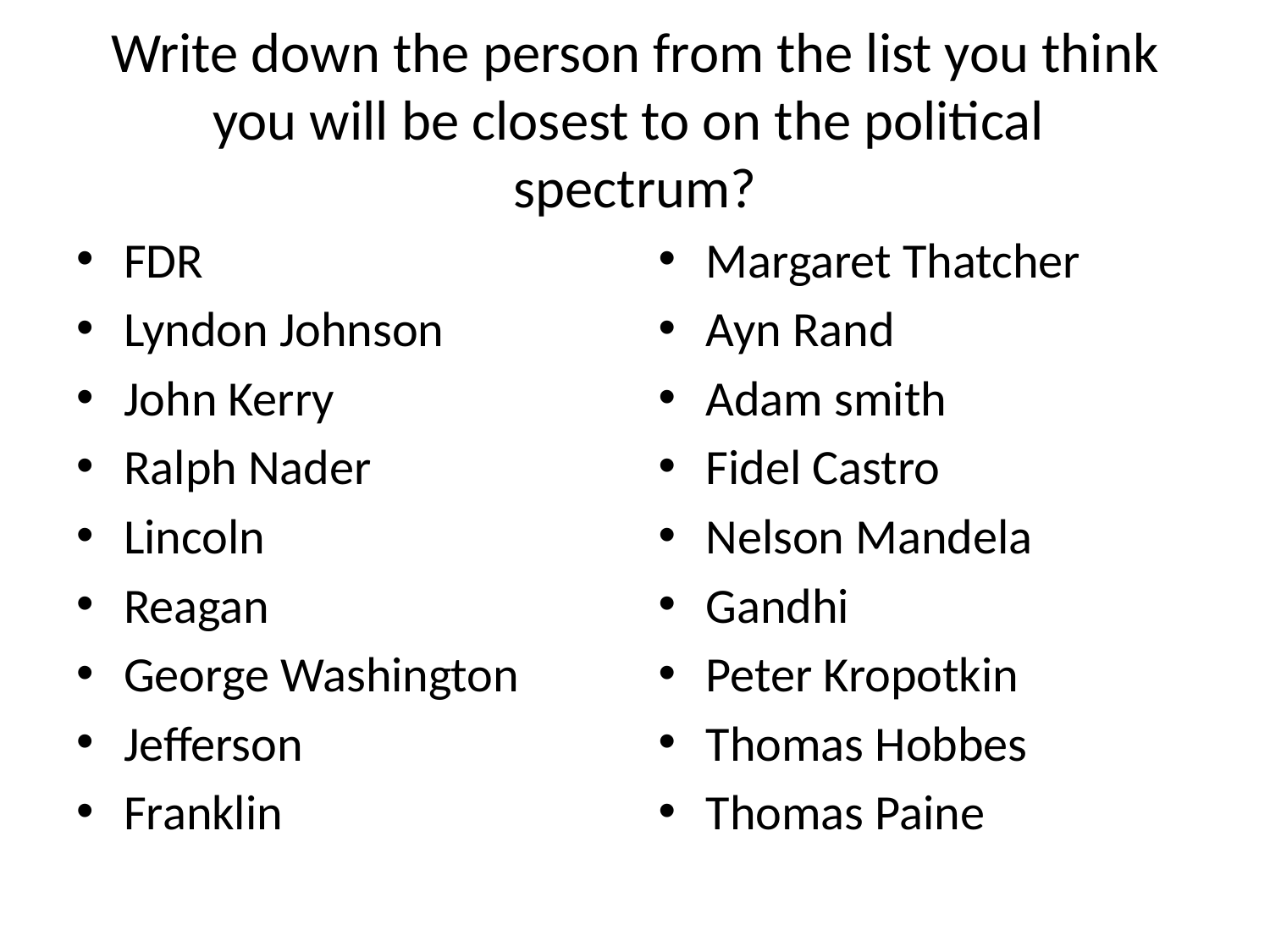

# Write down the person from the list you think you will be closest to on the political spectrum?
FDR
Lyndon Johnson
John Kerry
Ralph Nader
Lincoln
Reagan
George Washington
Jefferson
Franklin

Margaret Thatcher
Ayn Rand
Adam smith
Fidel Castro
Nelson Mandela
Gandhi
Peter Kropotkin
Thomas Hobbes
Thomas Paine